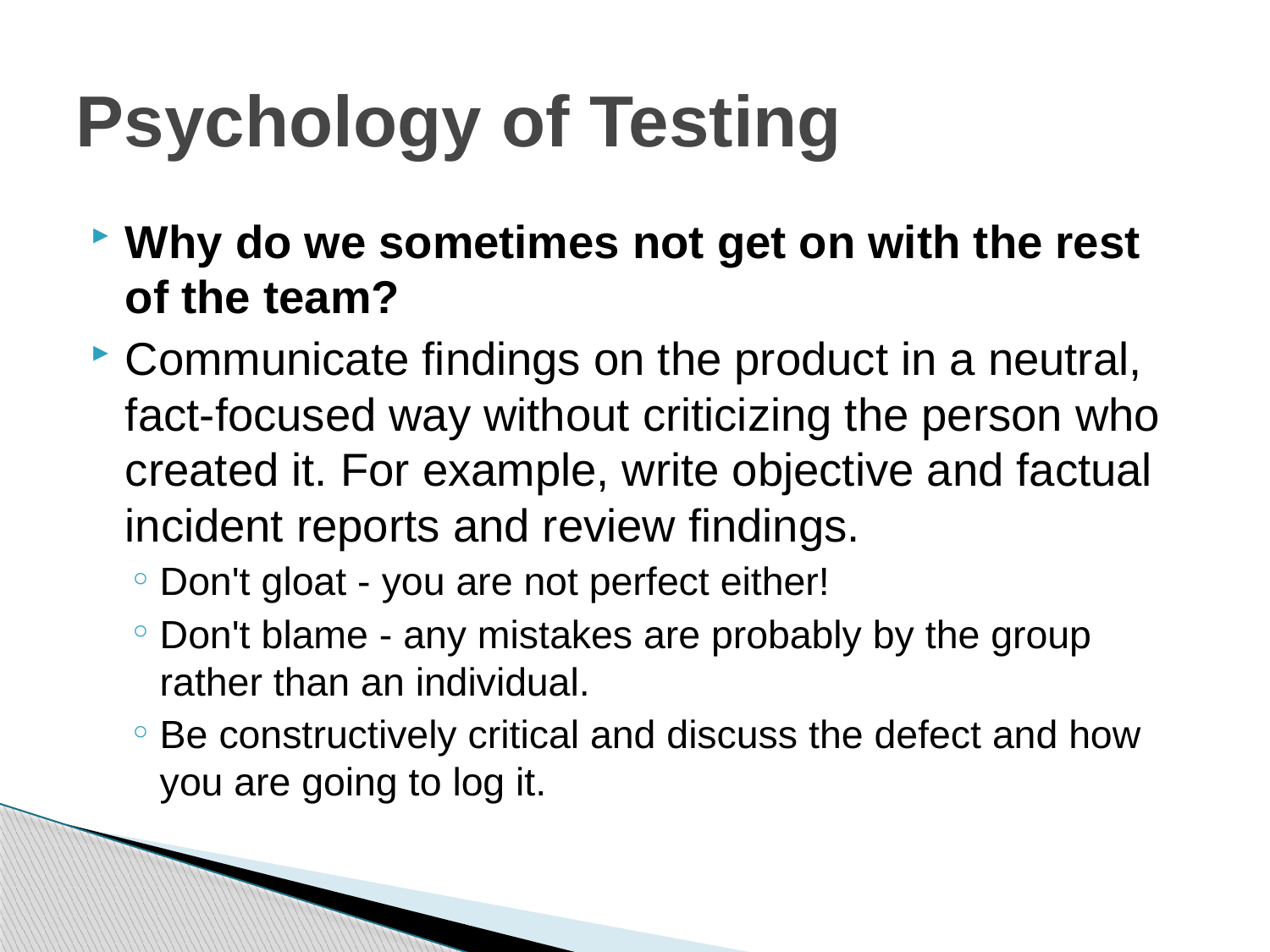

# Psychology of Testing
Why do we sometimes not get on with the rest of the team?
Communicate findings on the product in a neutral, fact-focused way without criticizing the person who created it. For example, write objective and factual incident reports and review findings.
Don't gloat - you are not perfect either!
Don't blame - any mistakes are probably by the group rather than an individual.
Be constructively critical and discuss the defect and how you are going to log it.